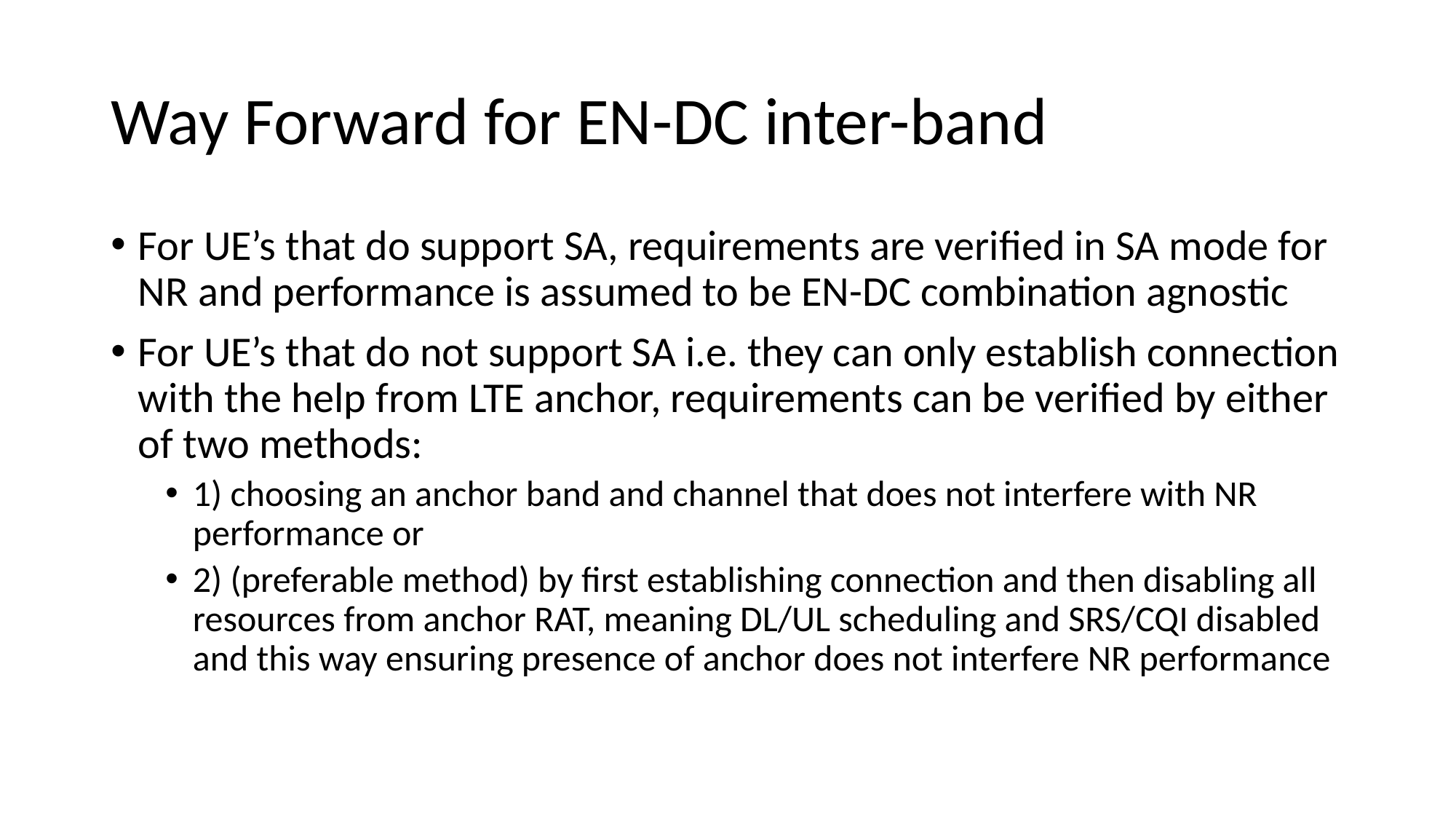

# Way Forward for EN-DC inter-band
For UE’s that do support SA, requirements are verified in SA mode for NR and performance is assumed to be EN-DC combination agnostic
For UE’s that do not support SA i.e. they can only establish connection with the help from LTE anchor, requirements can be verified by either of two methods:
1) choosing an anchor band and channel that does not interfere with NR performance or
2) (preferable method) by first establishing connection and then disabling all resources from anchor RAT, meaning DL/UL scheduling and SRS/CQI disabled and this way ensuring presence of anchor does not interfere NR performance